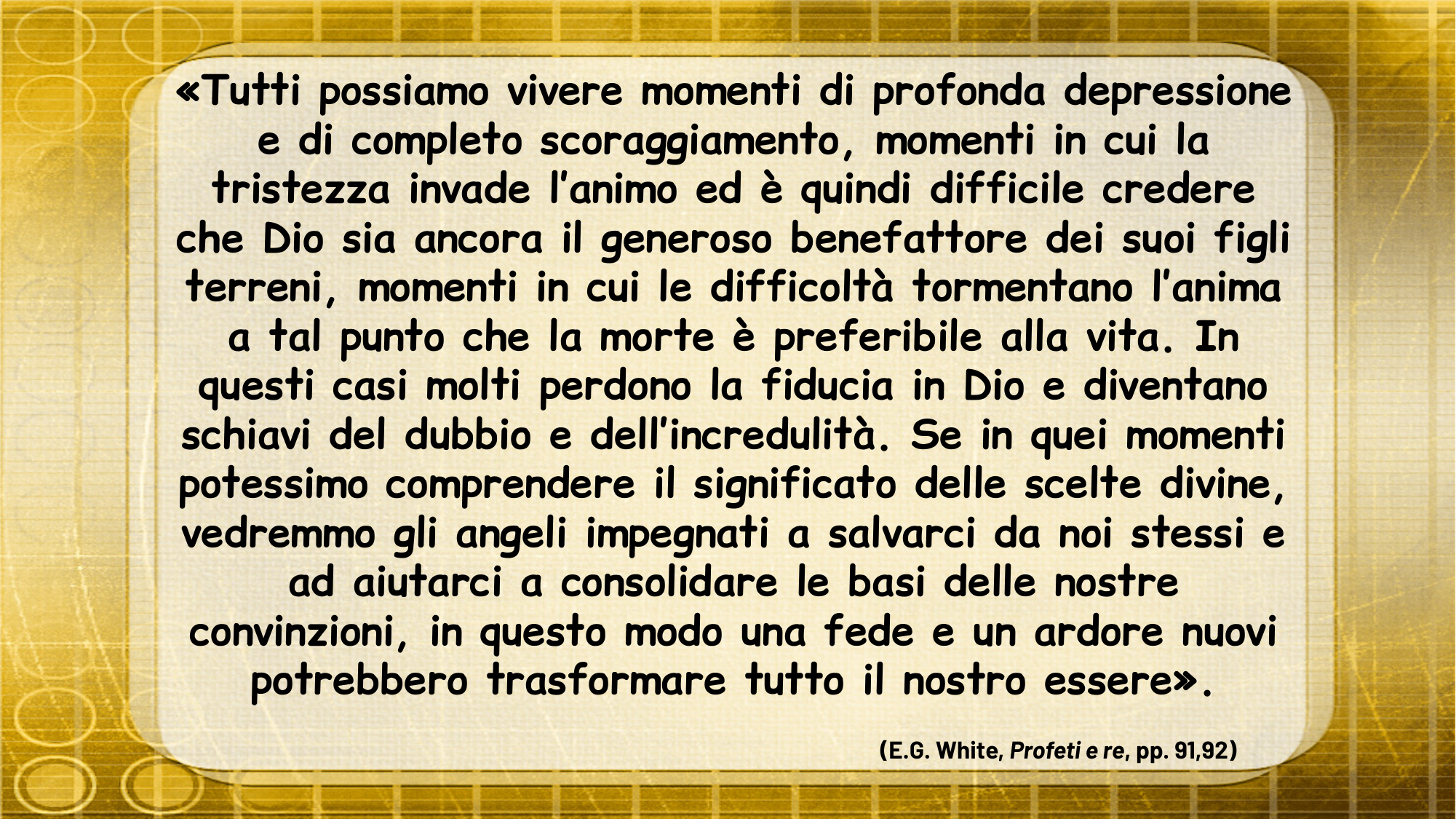

«Tutti possiamo vivere momenti di profonda depressione e di completo scoraggiamento, momenti in cui la tristezza invade l’animo ed è quindi difficile credere che Dio sia ancora il generoso benefattore dei suoi figli terreni, momenti in cui le difficoltà tormentano l’anima a tal punto che la morte è preferibile alla vita. In questi casi molti perdono la fiducia in Dio e diventano schiavi del dubbio e dell’incredulità. Se in quei momenti potessimo comprendere il significato delle scelte divine, vedremmo gli angeli impegnati a salvarci da noi stessi e ad aiutarci a consolidare le basi delle nostre convinzioni, in questo modo una fede e un ardore nuovi potrebbero trasformare tutto il nostro essere».
(E.G. White, Profeti e re, pp. 91,92)